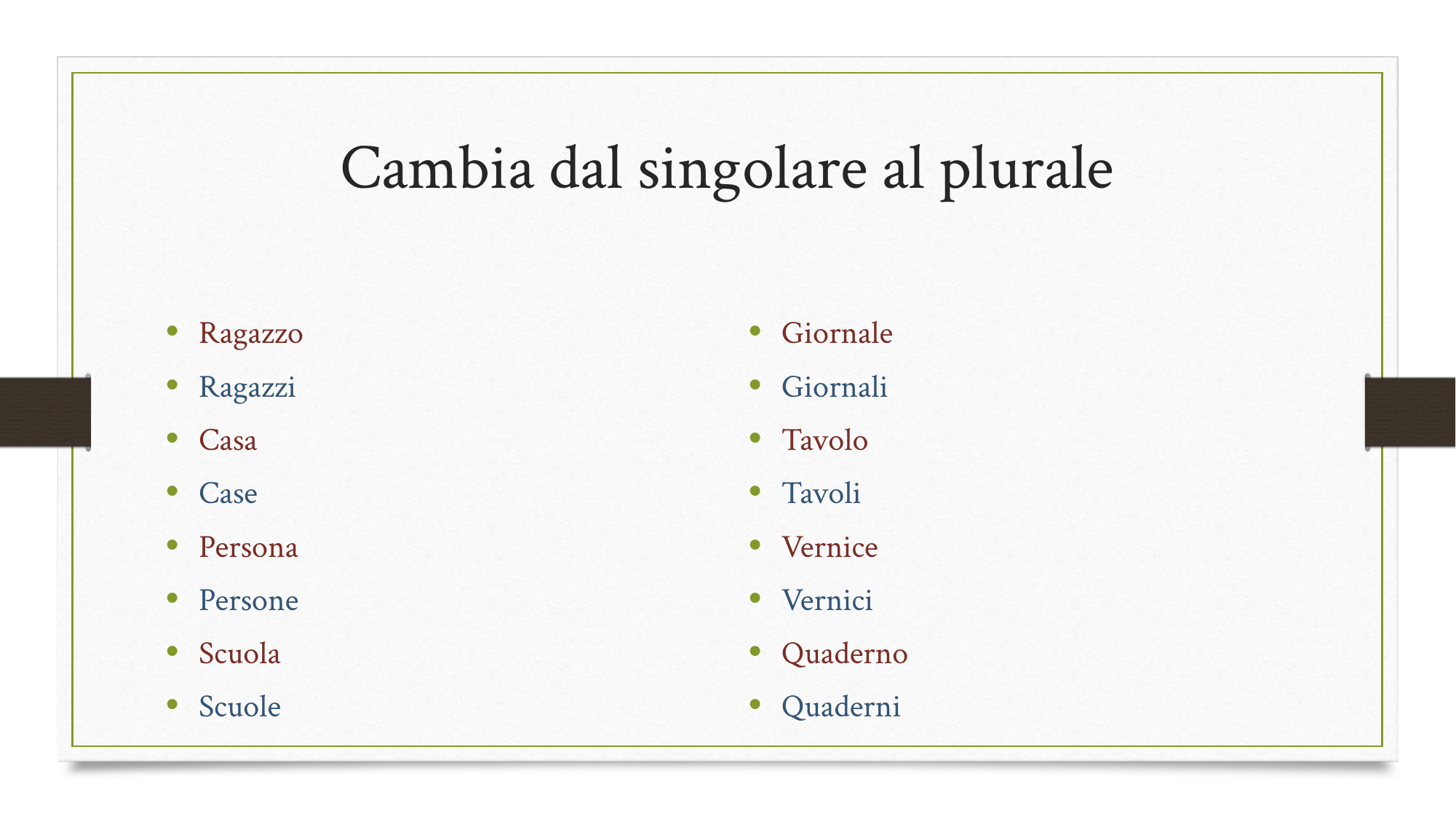

# Cambia dal singolare al plurale
Ragazzo
Ragazzi
Casa
Case
Persona
Persone
Scuola
Scuole
Giornale
Giornali
Tavolo
Tavoli
Vernice
Vernici
Quaderno
Quaderni